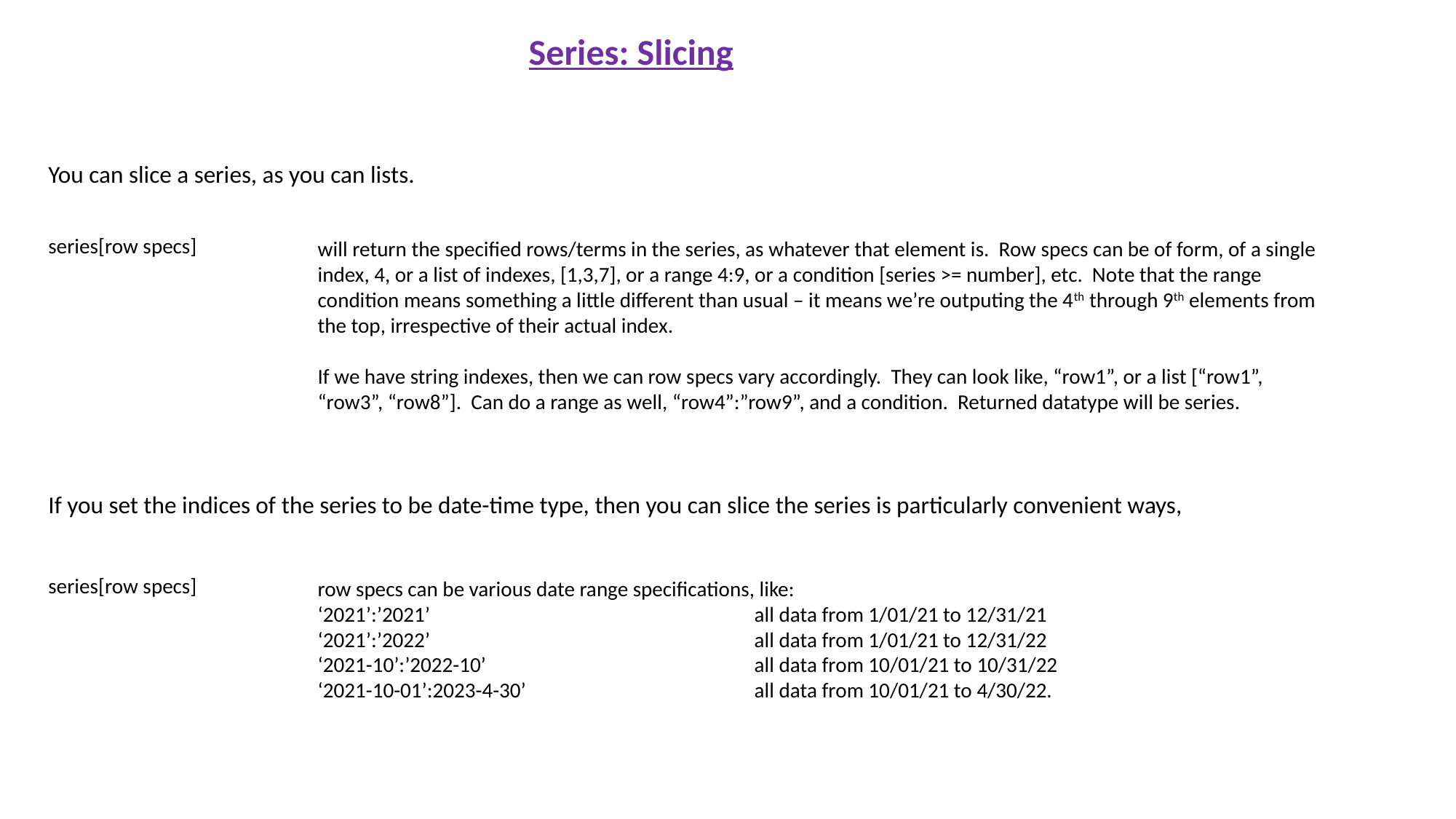

Series: Slicing
You can slice a series, as you can lists.
series[row specs]
will return the specified rows/terms in the series, as whatever that element is.  Row specs can be of form, of a single index, 4, or a list of indexes, [1,3,7], or a range 4:9, or a condition [series >= number], etc.  Note that the range condition means something a little different than usual – it means we’re outputing the 4th through 9th elements from the top, irrespective of their actual index.

If we have string indexes, then we can row specs vary accordingly.  They can look like, “row1”, or a list [“row1”, “row3”, “row8”].  Can do a range as well, “row4”:”row9”, and a condition.  Returned datatype will be series.
If you set the indices of the series to be date-time type, then you can slice the series is particularly convenient ways,
series[row specs]
row specs can be various date range specifications, like:
‘2021’:’2021’			all data from 1/01/21 to 12/31/21
‘2021’:’2022’			all data from 1/01/21 to 12/31/22
‘2021-10’:’2022-10’			all data from 10/01/21 to 10/31/22
‘2021-10-01’:2023-4-30’			all data from 10/01/21 to 4/30/22.